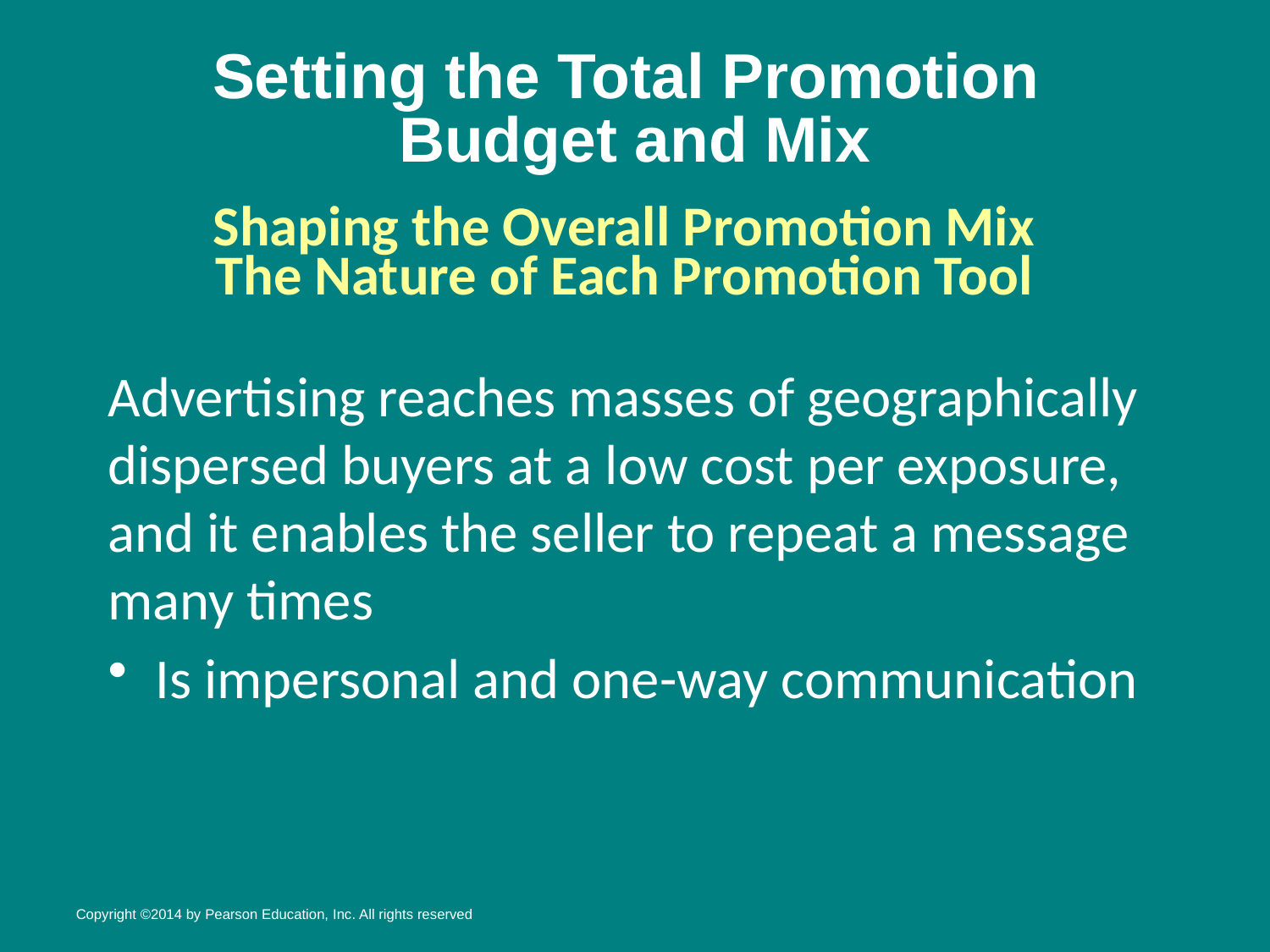

# Setting the Total Promotion Budget and Mix
Shaping the Overall Promotion Mix
The Nature of Each Promotion Tool

Advertising reaches masses of geographically dispersed buyers at a low cost per exposure, and it enables the seller to repeat a message many times
Is impersonal and one-way communication

Copyright ©2014 by Pearson Education, Inc. All rights reserved